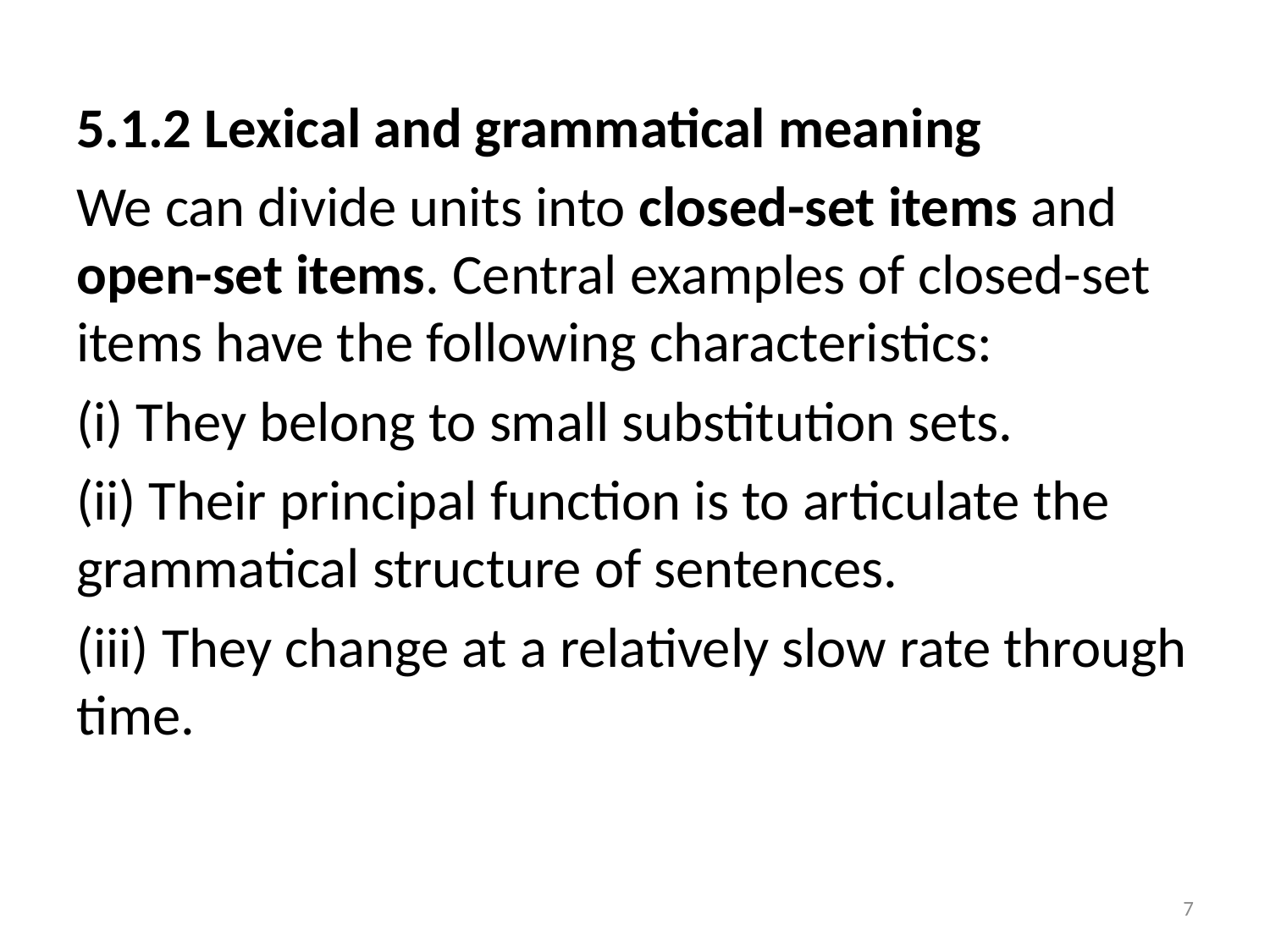

5.1.2 Lexical and grammatical meaning
We can divide units into closed-set items and open-set items. Central examples of closed-set items have the following characteristics:
(i) They belong to small substitution sets.
(ii) Their principal function is to articulate the grammatical structure of sentences.
(iii) They change at a relatively slow rate through time.

7